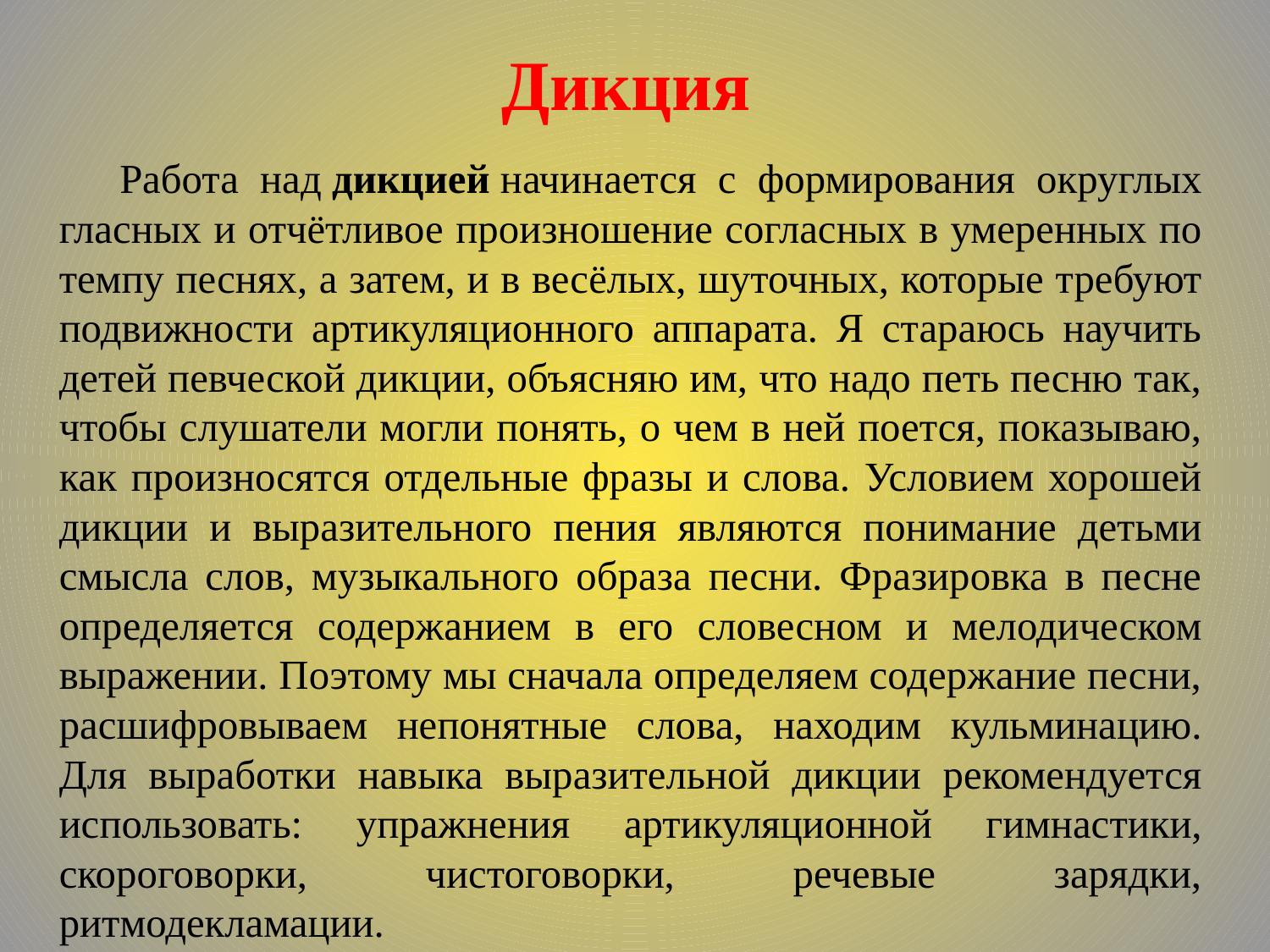

# Дикция
     Работа над дикцией начинается с формирования округлых гласных и отчётливое произношение согласных в умеренных по темпу песнях, а затем, и в весёлых, шуточных, которые требуют подвижности артикуляционного аппарата. Я стараюсь научить детей певческой дикции, объясняю им, что надо петь песню так, чтобы слушатели могли понять, о чем в ней поется, показываю, как произносятся отдельные фразы и слова. Условием хорошей дикции и выразительного пения являются понимание детьми смысла слов, музыкального образа песни. Фразировка в песне определяется содержанием в его словесном и мелодическом выражении. Поэтому мы сначала определяем содержание песни, расшифровываем непонятные слова, находим кульминацию. Для выработки навыка выразительной дикции рекомендуется использовать: упражнения артикуляционной гимнастики, скороговорки, чистоговорки, речевые зарядки, ритмодекламации.